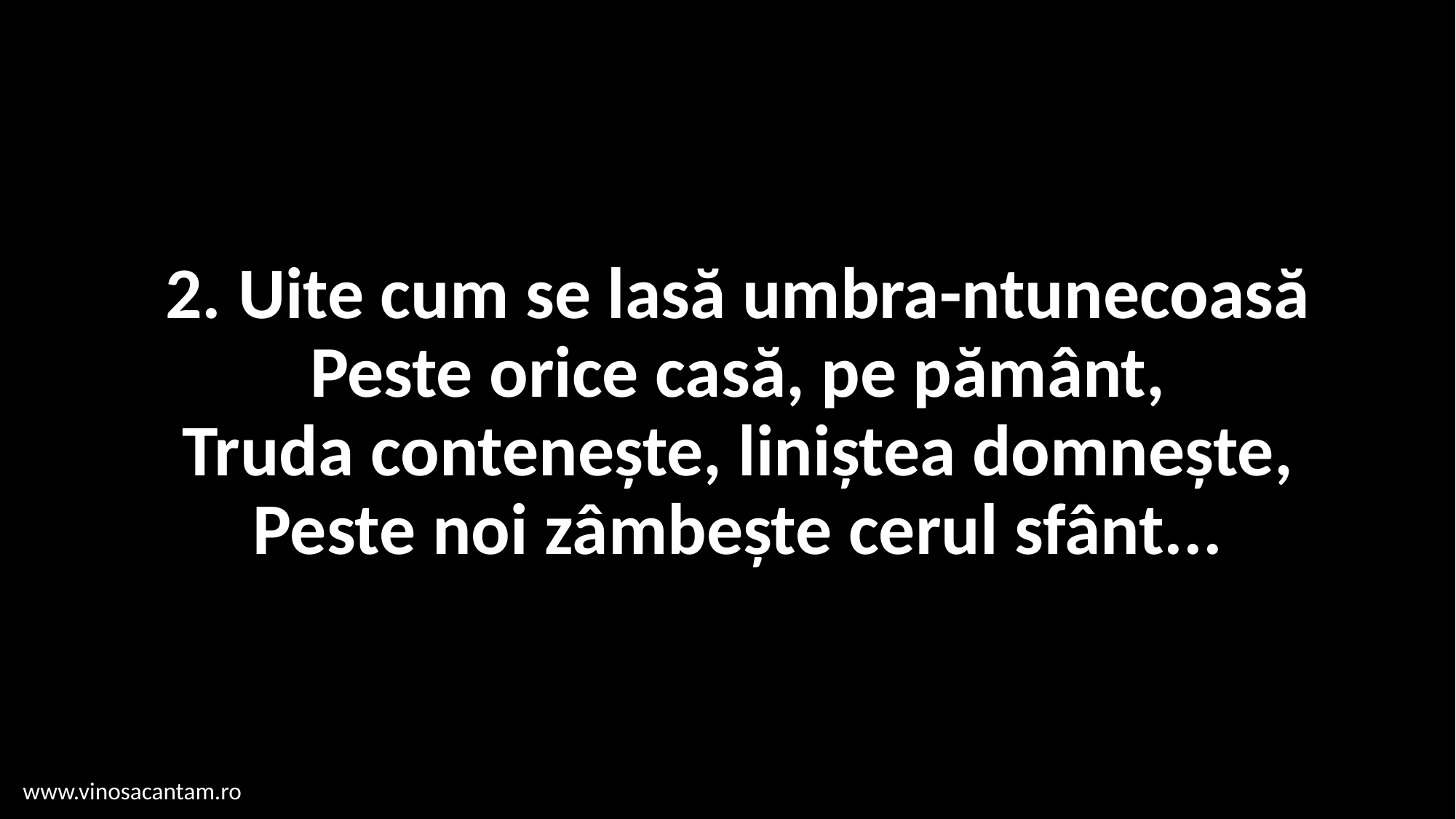

# 2. Uite cum se lasă umbra-ntunecoasă Peste orice casă, pe pământ, Truda contenește, liniștea domnește, Peste noi zâmbește cerul sfânt...
www.vinosacantam.ro